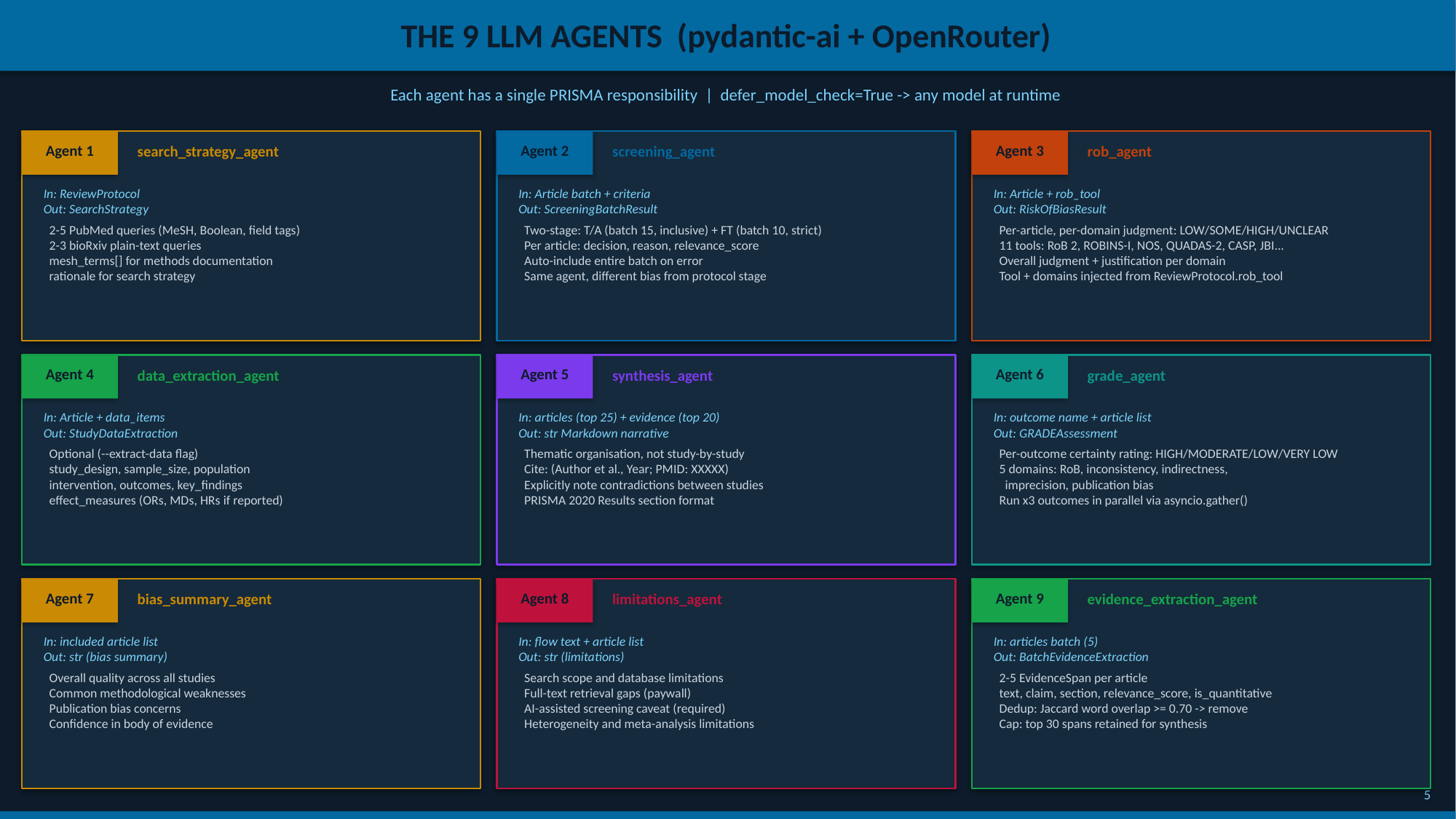

THE 9 LLM AGENTS  (pydantic-ai + OpenRouter)
Each agent has a single PRISMA responsibility  |  defer_model_check=True -> any model at runtime

Agent 1
Agent 2
Agent 3
search_strategy_agent
screening_agent
rob_agent
In: ReviewProtocol
Out: SearchStrategy
In: Article batch + criteria
Out: ScreeningBatchResult
In: Article + rob_tool
Out: RiskOfBiasResult
  2-5 PubMed queries (MeSH, Boolean, field tags)
  2-3 bioRxiv plain-text queries
  mesh_terms[] for methods documentation
  rationale for search strategy
  Two-stage: T/A (batch 15, inclusive) + FT (batch 10, strict)
  Per article: decision, reason, relevance_score
  Auto-include entire batch on error
  Same agent, different bias from protocol stage
  Per-article, per-domain judgment: LOW/SOME/HIGH/UNCLEAR
  11 tools: RoB 2, ROBINS-I, NOS, QUADAS-2, CASP, JBI...
  Overall judgment + justification per domain
  Tool + domains injected from ReviewProtocol.rob_tool

Agent 4
Agent 5
Agent 6
data_extraction_agent
synthesis_agent
grade_agent
In: Article + data_items
Out: StudyDataExtraction
In: articles (top 25) + evidence (top 20)
Out: str Markdown narrative
In: outcome name + article list
Out: GRADEAssessment
  Optional (--extract-data flag)
  study_design, sample_size, population
  intervention, outcomes, key_findings
  effect_measures (ORs, MDs, HRs if reported)
  Thematic organisation, not study-by-study
  Cite: (Author et al., Year; PMID: XXXXX)
  Explicitly note contradictions between studies
  PRISMA 2020 Results section format
  Per-outcome certainty rating: HIGH/MODERATE/LOW/VERY LOW
  5 domains: RoB, inconsistency, indirectness,
    imprecision, publication bias
  Run x3 outcomes in parallel via asyncio.gather()

Agent 7
Agent 8
Agent 9
bias_summary_agent
limitations_agent
evidence_extraction_agent
In: included article list
Out: str (bias summary)
In: flow text + article list
Out: str (limitations)
In: articles batch (5)
Out: BatchEvidenceExtraction
  Overall quality across all studies
  Common methodological weaknesses
  Publication bias concerns
  Confidence in body of evidence
  Search scope and database limitations
  Full-text retrieval gaps (paywall)
  AI-assisted screening caveat (required)
  Heterogeneity and meta-analysis limitations
  2-5 EvidenceSpan per article
  text, claim, section, relevance_score, is_quantitative
  Dedup: Jaccard word overlap >= 0.70 -> remove
  Cap: top 30 spans retained for synthesis
5